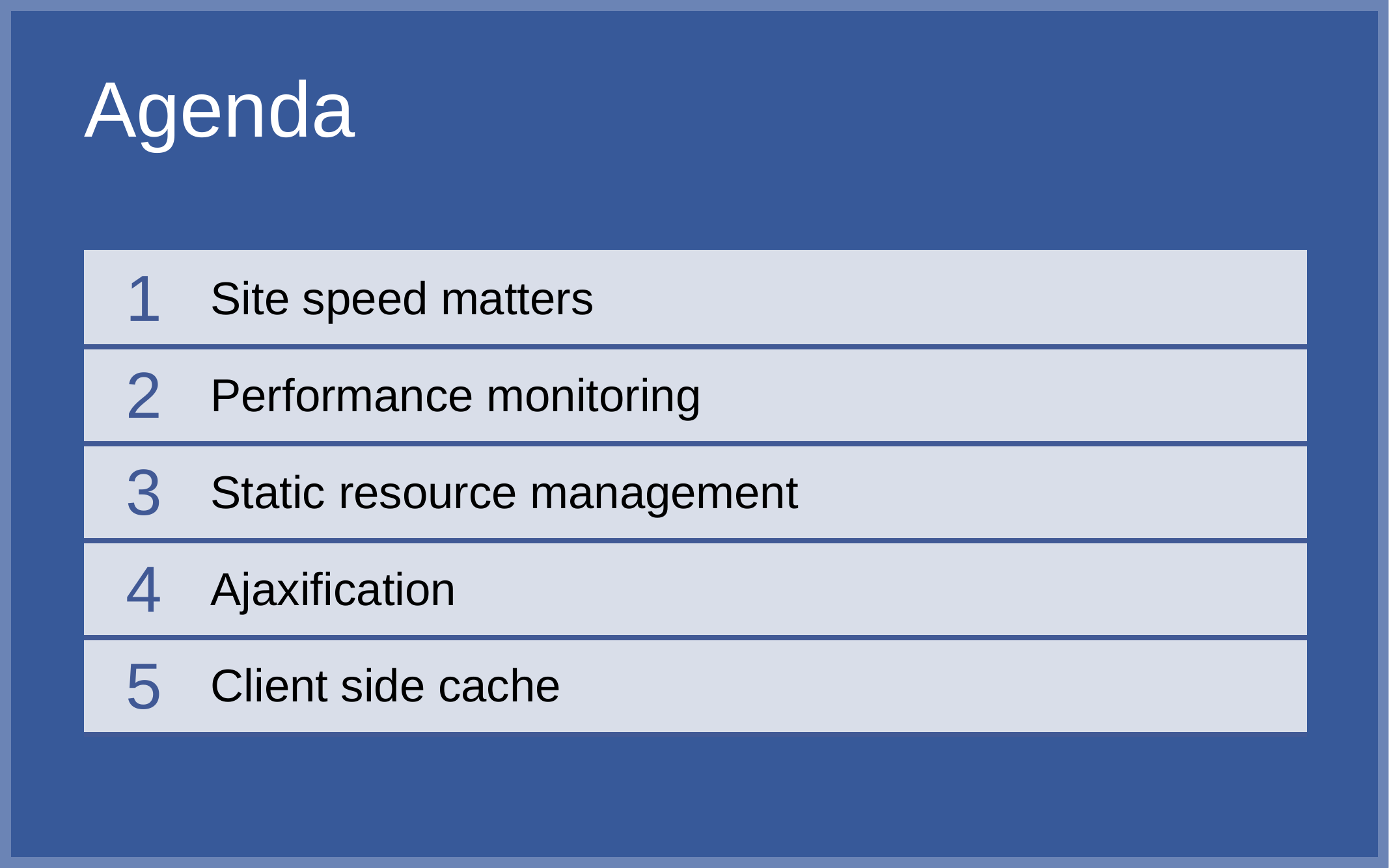

# Agenda
| 1 | Site speed matters |
| --- | --- |
| 2 | Performance monitoring |
| 3 | Static resource management |
| 4 | Ajaxification |
| 5 | Client side cache |